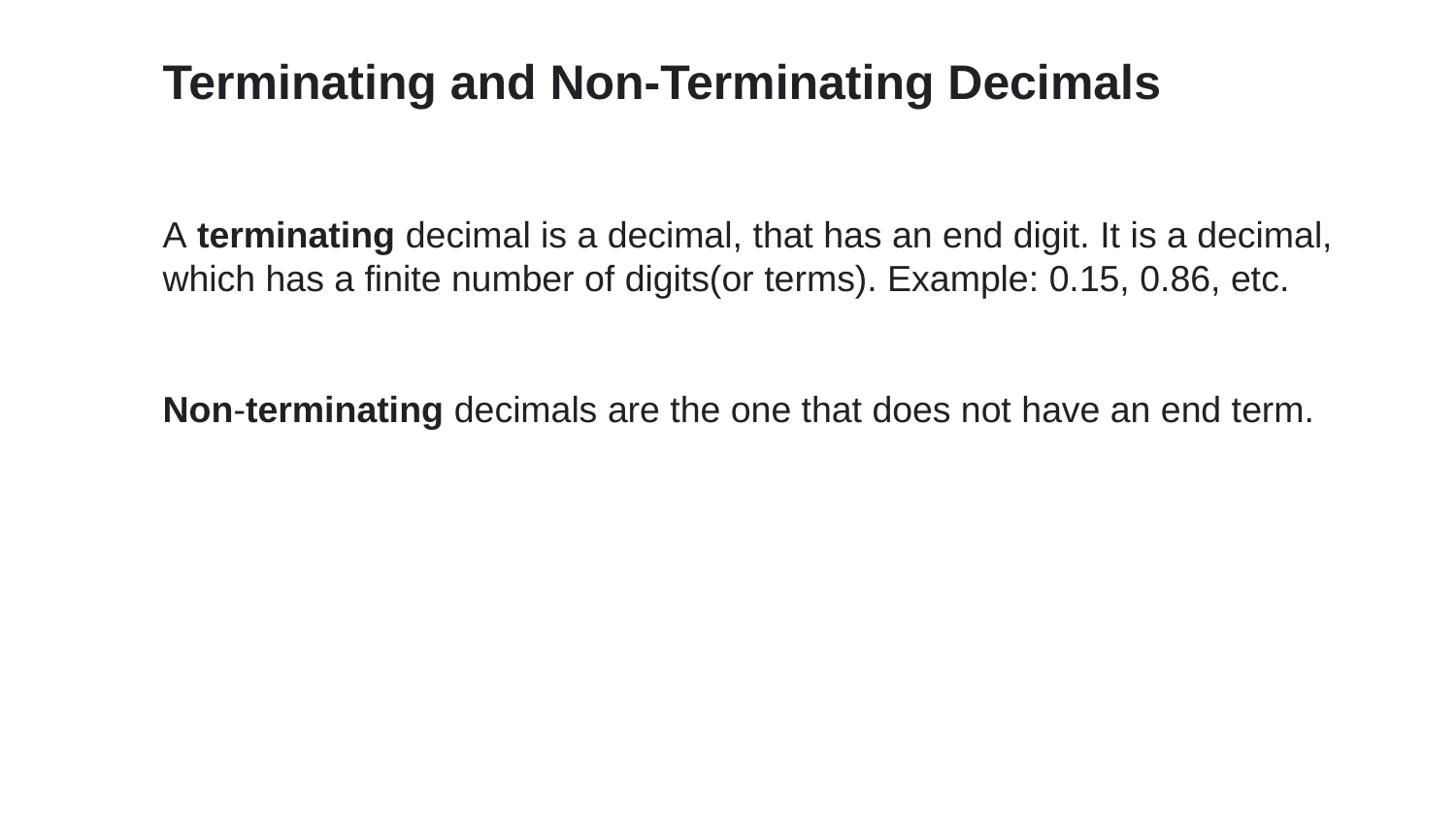

Terminating and Non-Terminating Decimals

A terminating decimal is a decimal, that has an end digit. It is a decimal, which has a finite number of digits(or terms). Example: 0.15, 0.86, etc.

Non-terminating decimals are the one that does not have an end term.